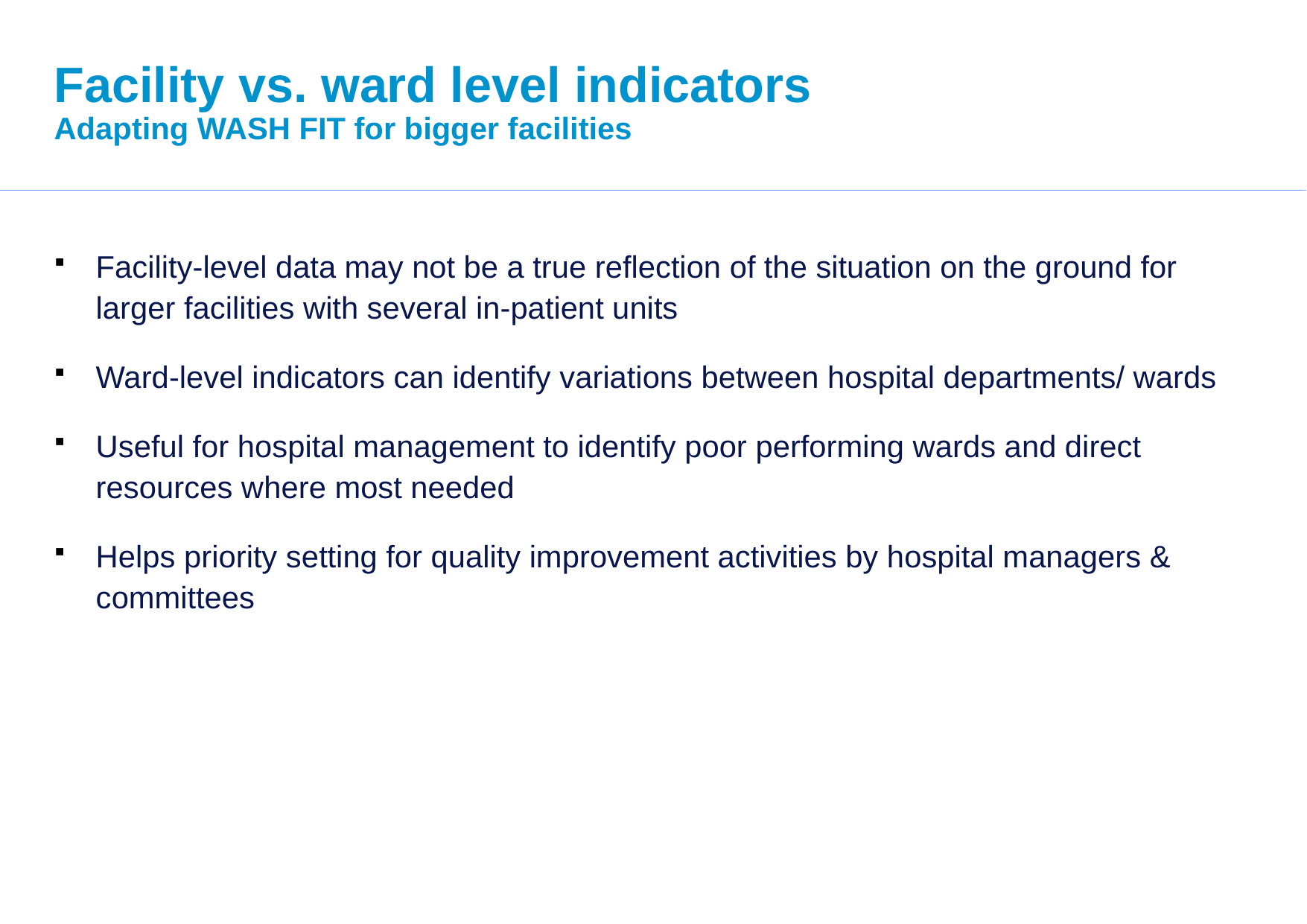

# Facility vs. ward level indicators Adapting WASH FIT for bigger facilities
Facility-level data may not be a true reflection of the situation on the ground for larger facilities with several in-patient units
Ward-level indicators can identify variations between hospital departments/ wards
Useful for hospital management to identify poor performing wards and direct resources where most needed
Helps priority setting for quality improvement activities by hospital managers & committees